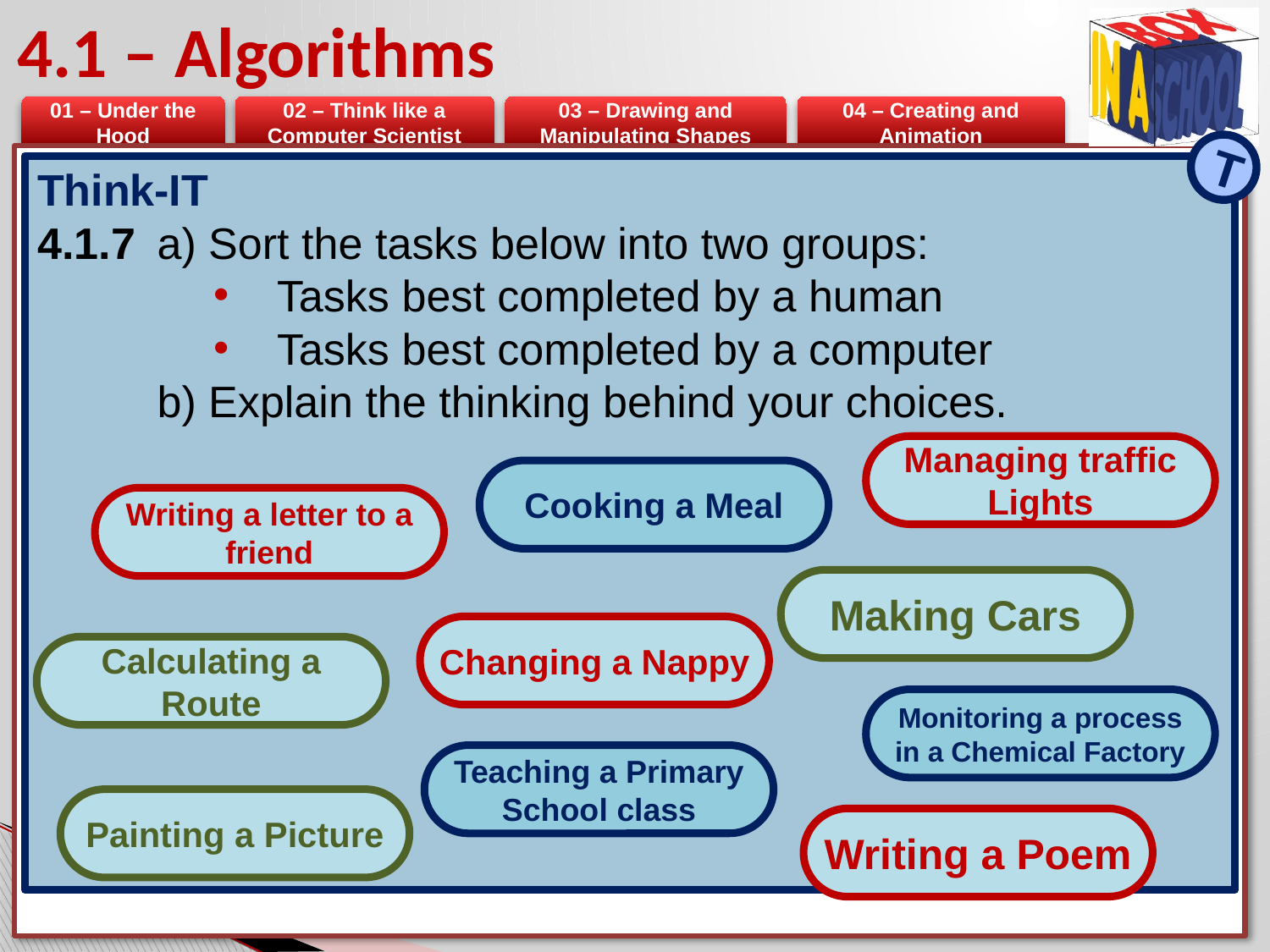

# 4.1 – Algorithms
T
Think-IT
4.1.7 	a) Sort the tasks below into two groups:
Tasks best completed by a human
Tasks best completed by a computer
	b) Explain the thinking behind your choices.

Managing traffic Lights
Cooking a Meal
Writing a letter to a friend
Making Cars
Changing a Nappy
Calculating a Route
Monitoring a process in a Chemical Factory
Teaching a Primary School class
Painting a Picture
Writing a Poem